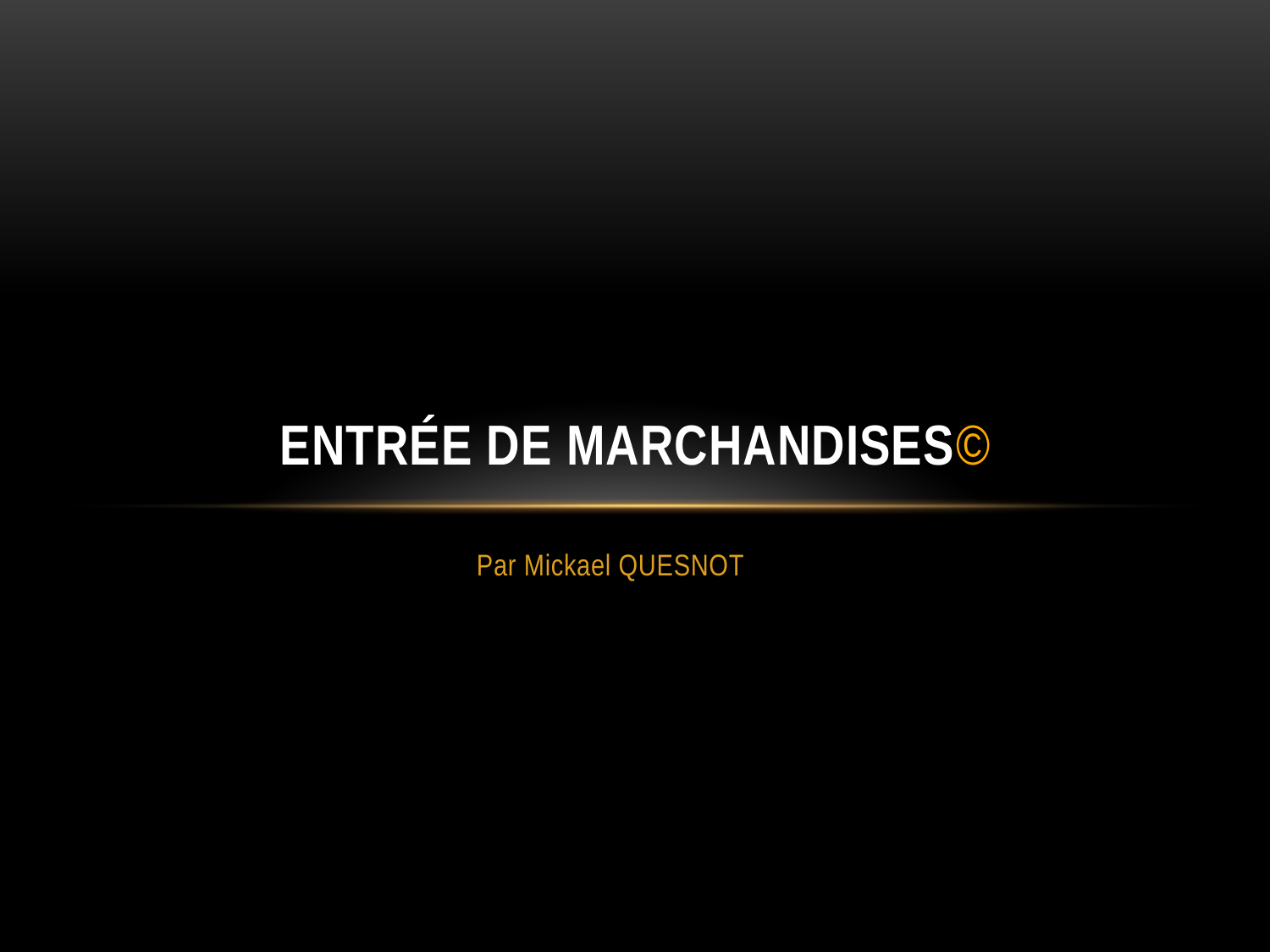

# Entrée de marchandises©
Par Mickael QUESNOT